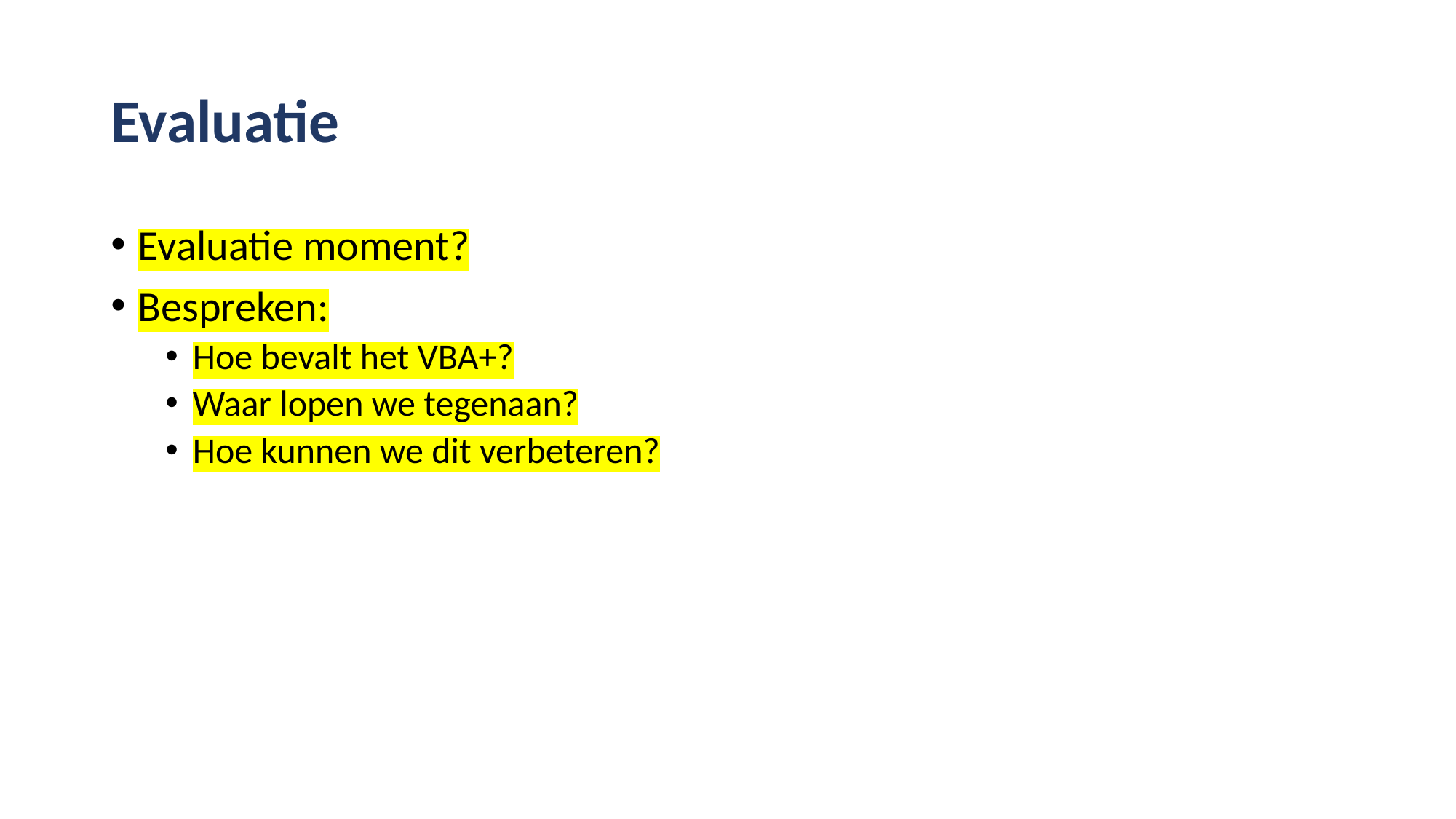

# Evaluatie
Evaluatie moment?
Bespreken:
Hoe bevalt het VBA+?
Waar lopen we tegenaan?
Hoe kunnen we dit verbeteren?